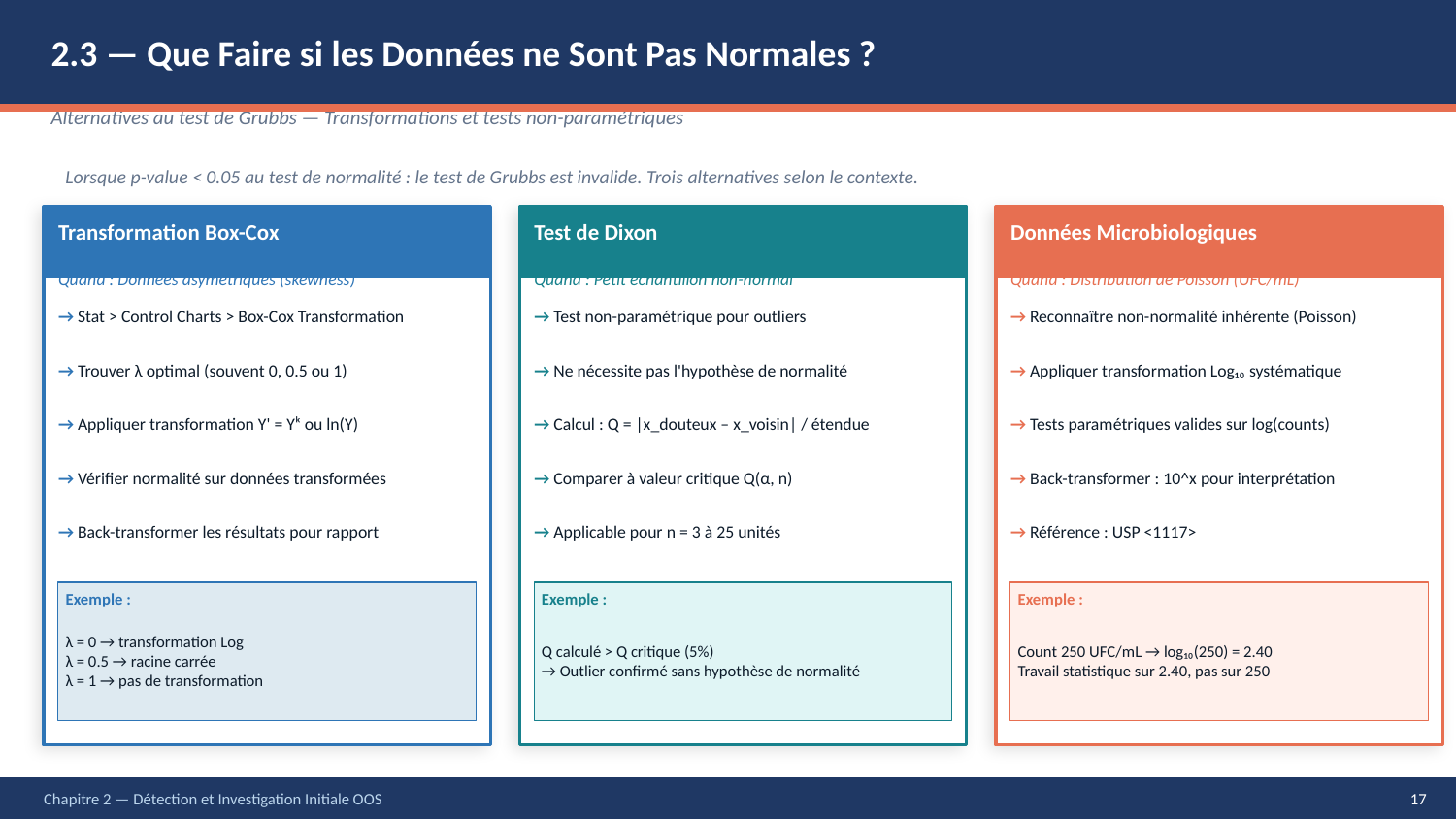

2.3 — Que Faire si les Données ne Sont Pas Normales ?

Alternatives au test de Grubbs — Transformations et tests non-paramétriques
Lorsque p-value < 0.05 au test de normalité : le test de Grubbs est invalide. Trois alternatives selon le contexte.

Transformation Box-Cox
Test de Dixon
Données Microbiologiques
Quand : Données asymétriques (skewness)
Quand : Petit échantillon non-normal
Quand : Distribution de Poisson (UFC/mL)
→ Stat > Control Charts > Box-Cox Transformation
→ Test non-paramétrique pour outliers
→ Reconnaître non-normalité inhérente (Poisson)
→ Trouver λ optimal (souvent 0, 0.5 ou 1)
→ Ne nécessite pas l'hypothèse de normalité
→ Appliquer transformation Log₁₀ systématique
→ Appliquer transformation Y' = Yᵏ ou ln(Y)
→ Calcul : Q = |x_douteux – x_voisin| / étendue
→ Tests paramétriques valides sur log(counts)
→ Vérifier normalité sur données transformées
→ Comparer à valeur critique Q(α, n)
→ Back-transformer : 10^x pour interprétation
→ Back-transformer les résultats pour rapport
→ Applicable pour n = 3 à 25 unités
→ Référence : USP <1117>

Exemple :
Exemple :
Exemple :
λ = 0 → transformation Log
λ = 0.5 → racine carrée
λ = 1 → pas de transformation
Q calculé > Q critique (5%)
→ Outlier confirmé sans hypothèse de normalité
Count 250 UFC/mL → log₁₀(250) = 2.40
Travail statistique sur 2.40, pas sur 250

Chapitre 2 — Détection et Investigation Initiale OOS
17